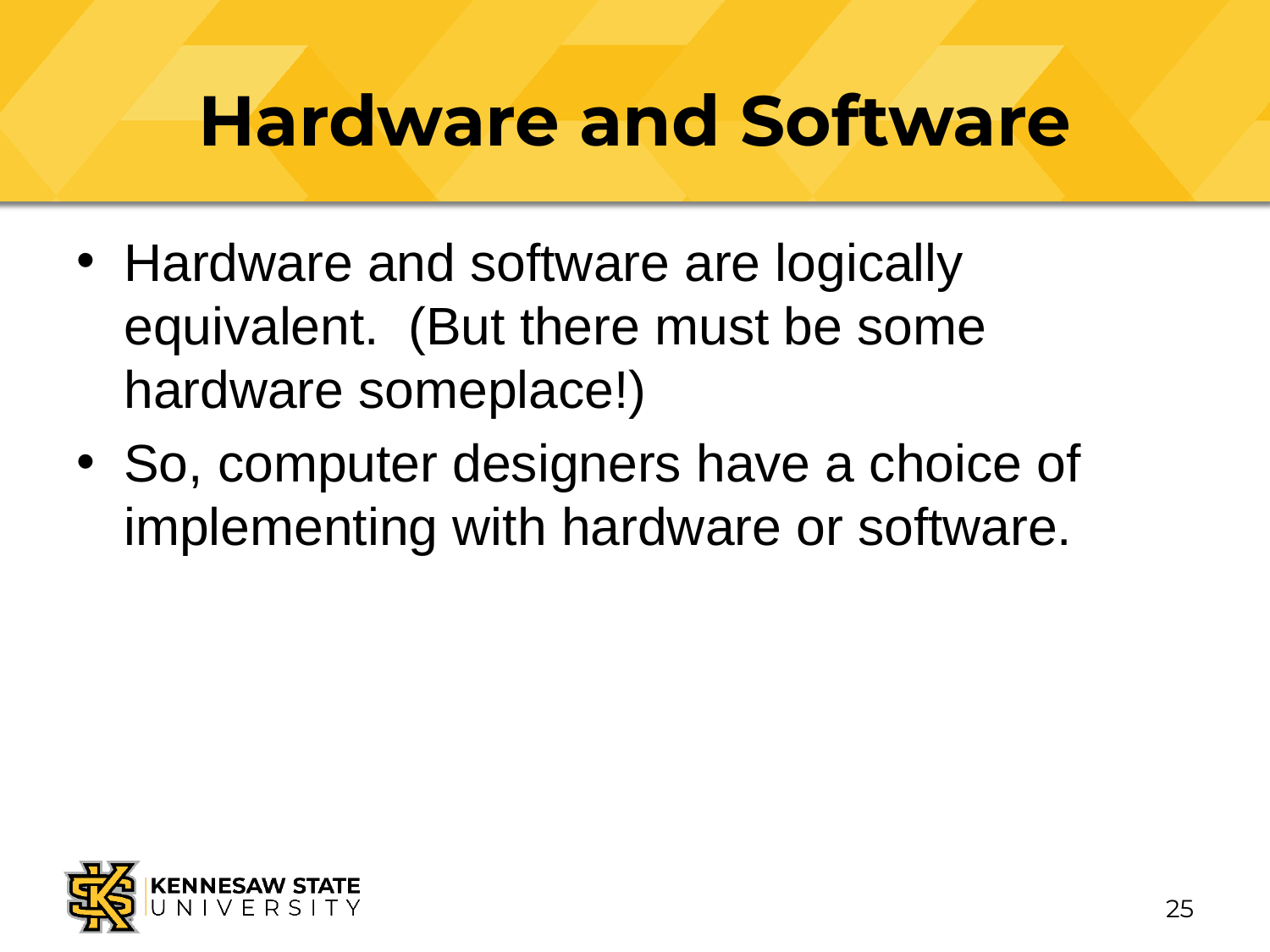

# Hardware and Software
Hardware and software are logically equivalent.  (But there must be some hardware someplace!)
So, computer designers have a choice of implementing with hardware or software.
25